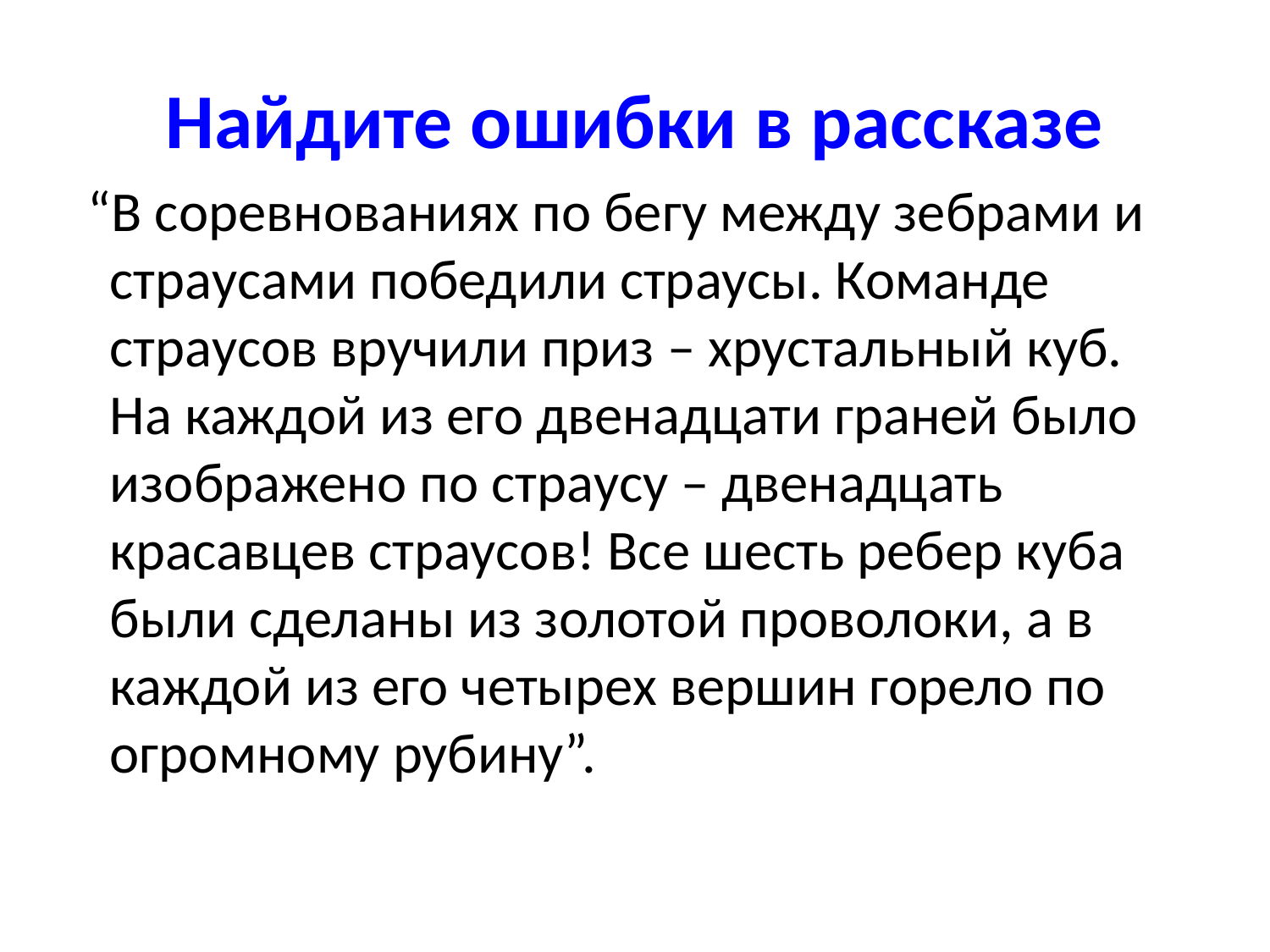

# Найдите ошибки в рассказе
  “В соревнованиях по бегу между зебрами и страусами победили страусы. Команде страусов вручили приз – хрустальный куб. На каждой из его двенадцати граней было изображено по страусу – двенадцать красавцев страусов! Все шесть ребер куба были сделаны из золотой проволоки, а в каждой из его четырех вершин горело по огромному рубину”.